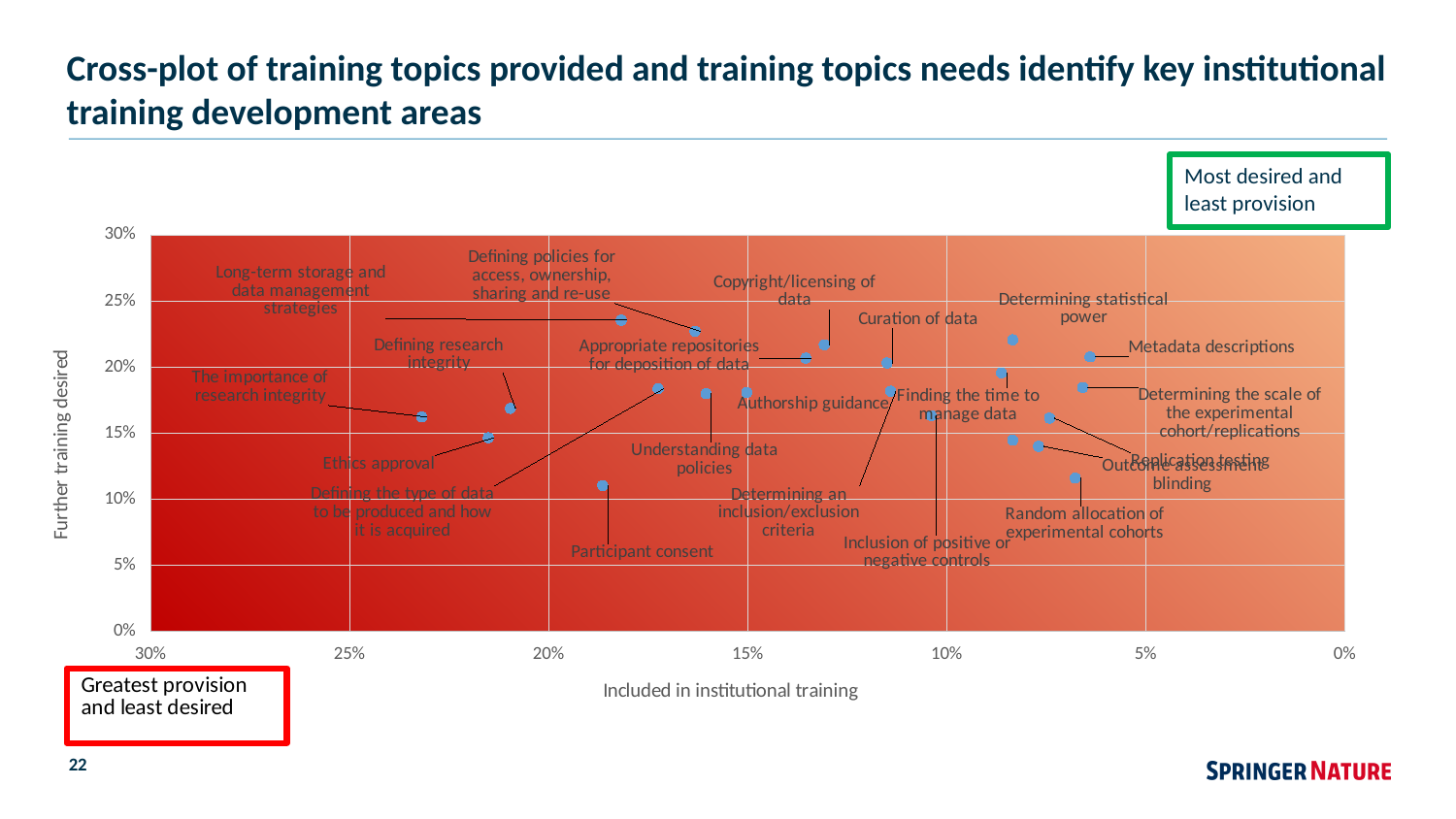

# Cross-plot of training topics provided and training topics needs identify key institutional training development areas
Most desired and
least provision

### Chart

| Category | Further training desired |
|---|---|